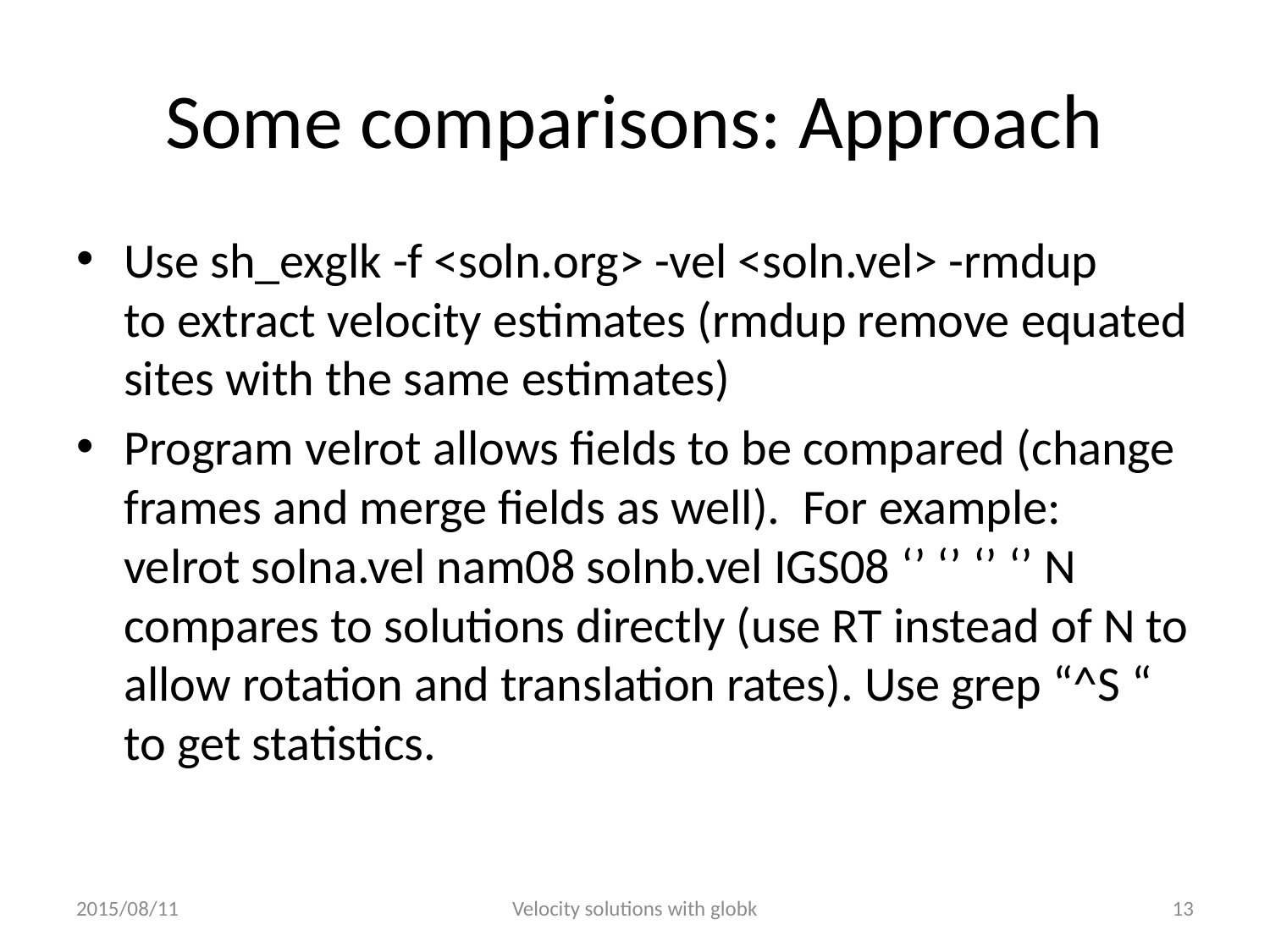

# Some comparisons: Approach
Use sh_exglk -f <soln.org> -vel <soln.vel> -rmdup
to extract velocity estimates (rmdup remove equated sites with the same estimates)
Program velrot allows fields to be compared (change frames and merge fields as well).  For example:
velrot solna.vel nam08 solnb.vel IGS08 ‘’ ‘’ ‘’ ‘’ N
compares to solutions directly (use RT instead of N to allow rotation and translation rates). Use grep “^S “ to get statistics.
2015/08/11
Velocity solutions with globk
13